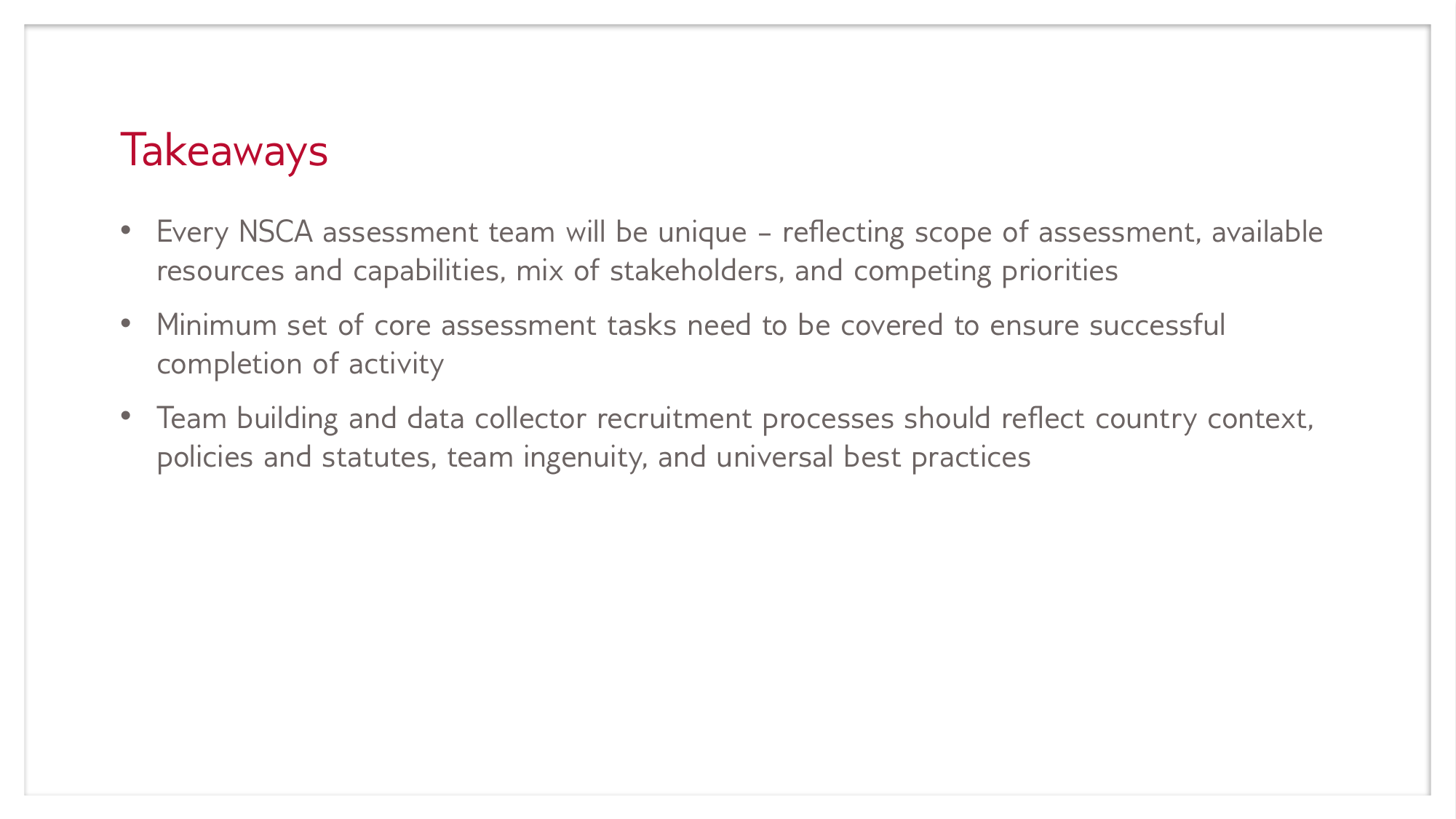

# Takeaways
Every NSCA assessment team will be unique – reflecting scope of assessment, available resources and capabilities, mix of stakeholders, and competing priorities
Minimum set of core assessment tasks need to be covered to ensure successful completion of activity
Team building and data collector recruitment processes should reflect country context, policies and statutes, team ingenuity, and universal best practices